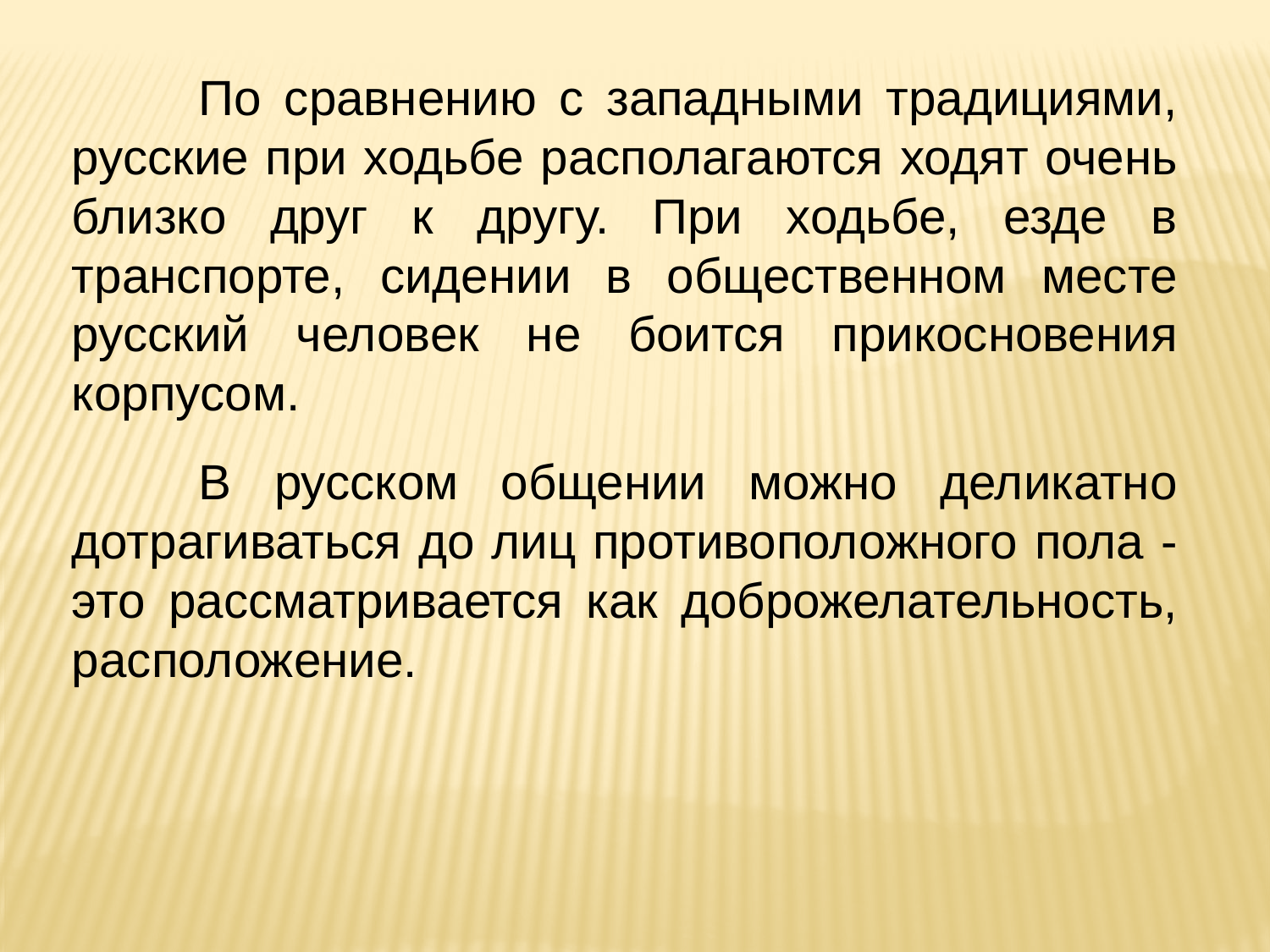

По сравнению с западными традициями, русские при ходьбе располагаются ходят очень близко друг к другу. При ходьбе, езде в транспорте, сидении в общественном месте русский человек не боится прикосновения корпусом.

	В русском общении можно деликатно дотрагиваться до лиц противоположного пола - это рассматривается как доброжелательность, расположение.